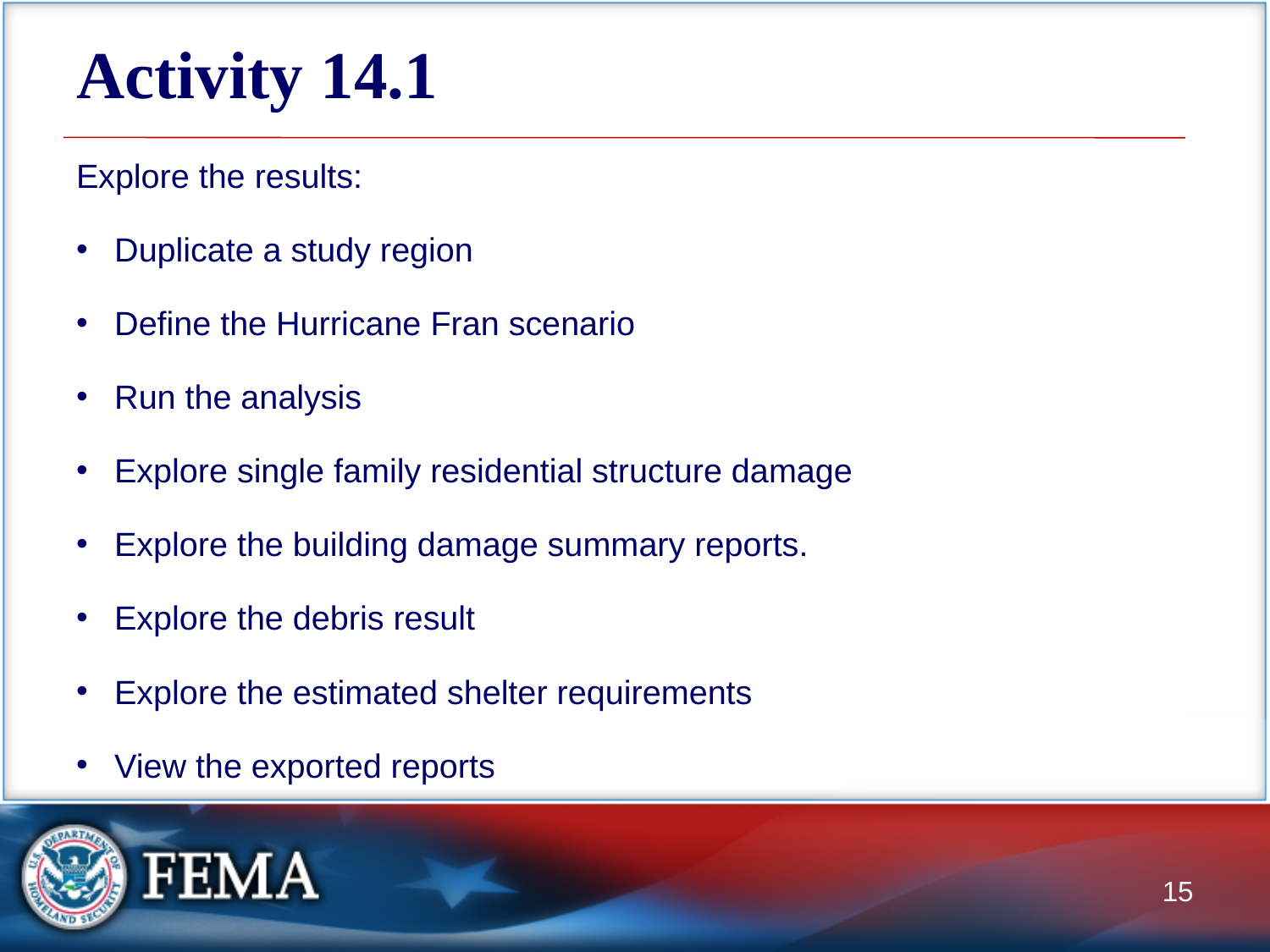

# Activity 14.1
Explore the results:
Duplicate a study region
Define the Hurricane Fran scenario
Run the analysis
Explore single family residential structure damage
Explore the building damage summary reports.
Explore the debris result
Explore the estimated shelter requirements
View the exported reports
15